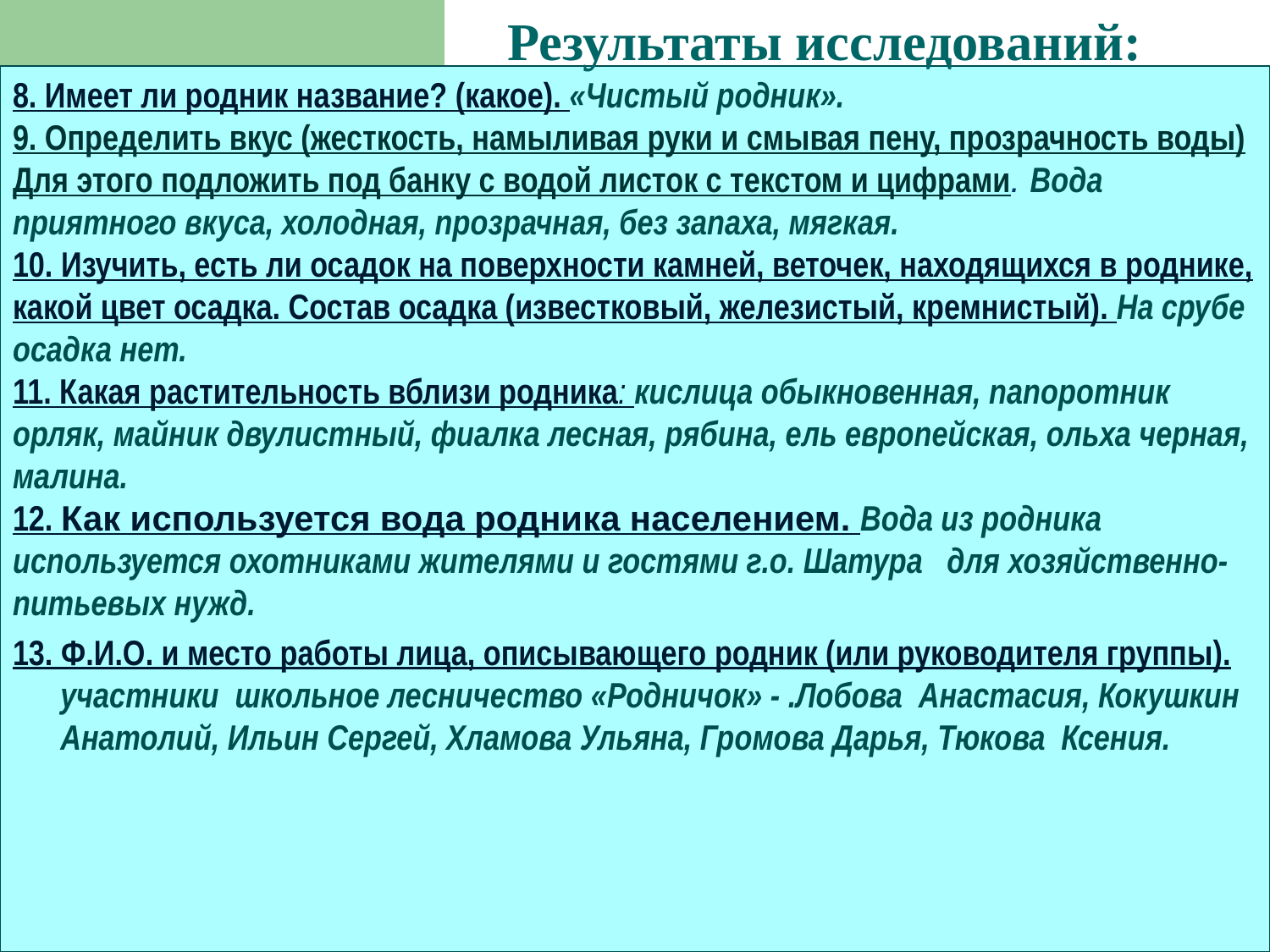

Результаты исследований:
8. Имеет ли родник название? (какое). «Чистый родник».
9. Определить вкус (жесткость, намыливая руки и смывая пену, прозрачность воды) Для этого подложить под банку с водой листок с текстом и цифрами. Вода приятного вкуса, холодная, прозрачная, без запаха, мягкая.
10. Изучить, есть ли осадок на поверхности камней, веточек, находящихся в роднике, какой цвет осадка. Состав осадка (известковый, железистый, кремнистый). На срубе осадка нет.
11. Какая растительность вблизи родника: кислица обыкновенная, папоротник орляк, майник двулистный, фиалка лесная, рябина, ель европейская, ольха черная, малина.
12. Как используется вода родника населением. Вода из родника используется охотниками жителями и гостями г.о. Шатура   для хозяйственно- питьевых нужд.
13. Ф.И.О. и место работы лица, описывающего родник (или руководителя группы). участники  школьное лесничество «Родничок» - .Лобова  Анастасия, Кокушкин Анатолий, Ильин Сергей, Хламова Ульяна, Громова Дарья, Тюкова  Ксения.